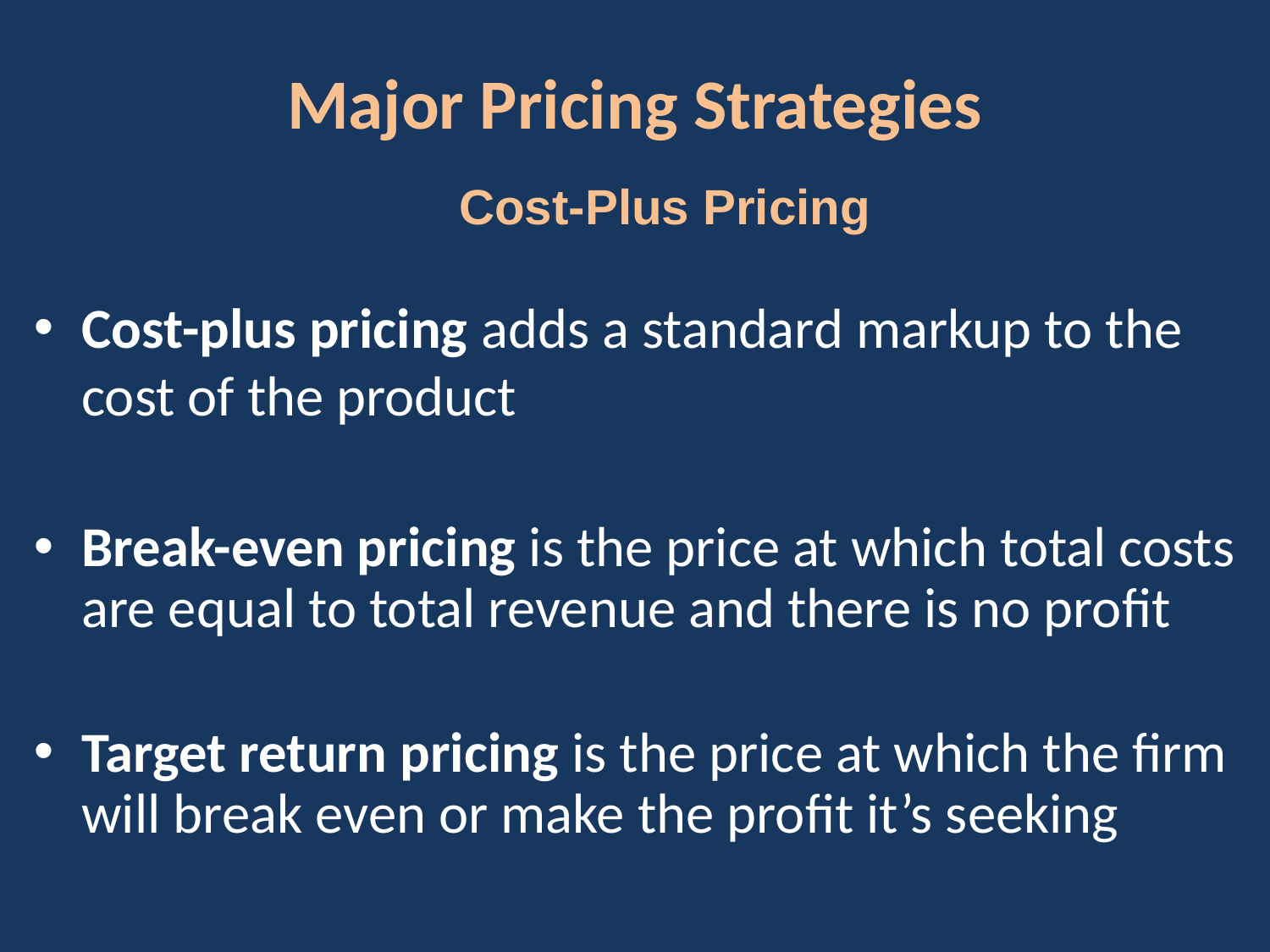

# Major Pricing Strategies
Cost-Plus Pricing

Cost-plus pricing adds a standard markup to the cost of the product

Break-even pricing is the price at which total costs are equal to total revenue and there is no profit

Target return pricing is the price at which the firm will break even or make the profit it’s seeking